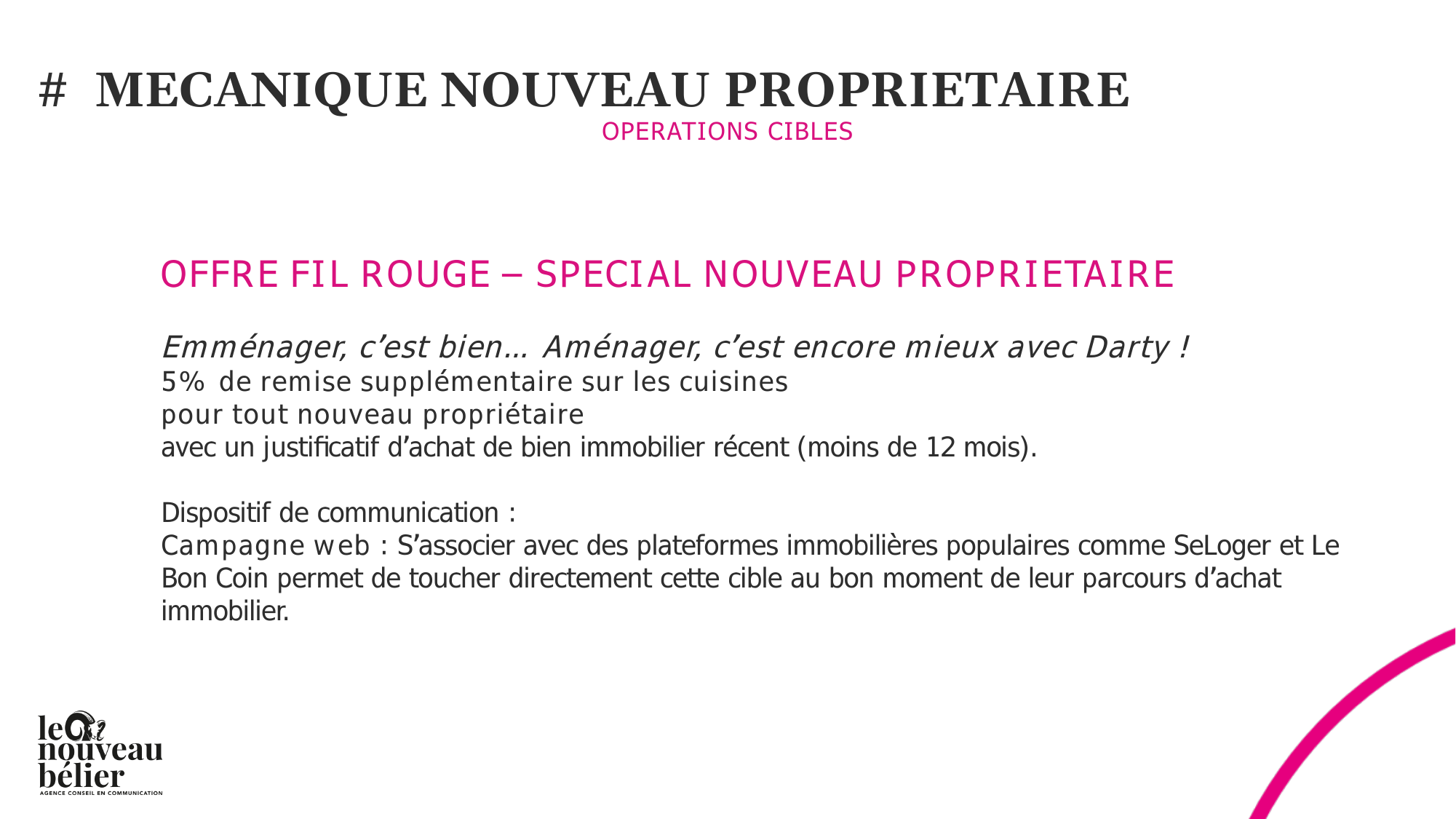

# #  MECANIQUE NOUVEAU PROPRIETAIRE
OPERATIONS CIBLES

OFFRE FIL ROUGE – SPECIAL NOUVEAU PROPRIETAIRE
Emménager, c’est bien… Aménager, c’est encore mieux avec Darty !
5% de remise supplémentaire sur les cuisines
pour tout nouveau propriétaire
avec un justificatif d’achat de bien immobilier récent (moins de 12 mois).
Dispositif de communication :
Campagne web : S’associer avec des plateformes immobilières populaires comme SeLoger et Le Bon Coin permet de toucher directement cette cible au bon moment de leur parcours d’achat immobilier.